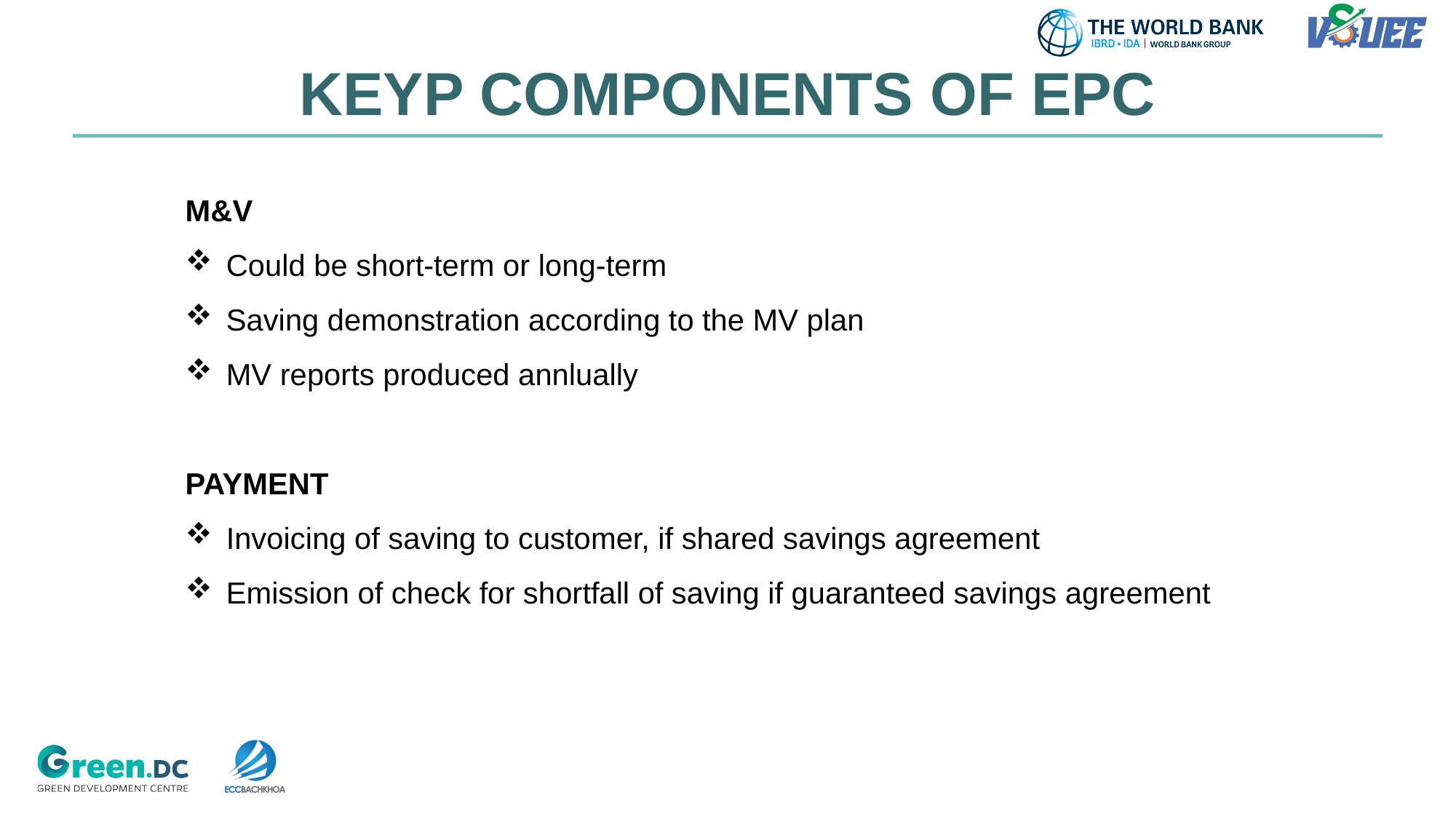

# KEYP COMPONENTS OF EPC
M&V
Could be short-term or long-term
Saving demonstration according to the MV plan
MV reports produced annlually

PAYMENT
Invoicing of saving to customer, if shared savings agreement
Emission of check for shortfall of saving if guaranteed savings agreement